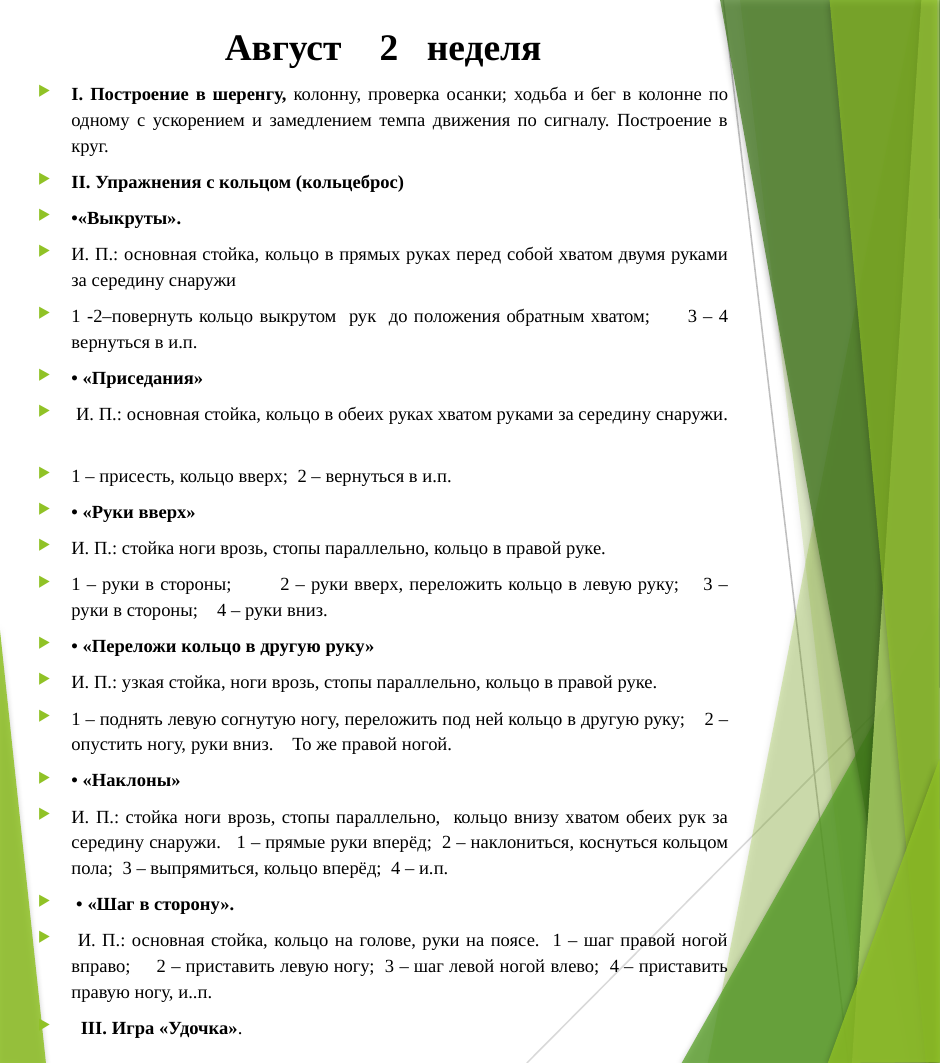

# Август    2   неделя
I. Построение в шеренгу, колонну, проверка осанки; ходьба и бег в колонне по одному с ускорением и замедлением темпа движения по сигналу. Построение в круг.
II. Упражнения с кольцом (кольцеброс)
•«Выкруты».
И. П.: основная стойка, кольцо в прямых руках перед собой хватом двумя руками за середину снаружи
1 -2–повернуть кольцо выкрутом  рук  до положения обратным хватом;      3 – 4 вернуться в и.п.
• «Приседания»
 И. П.: основная стойка, кольцо в обеих руках хватом руками за середину снаружи.
1 – присесть, кольцо вверх;  2 – вернуться в и.п.
• «Руки вверх»
И. П.: стойка ноги врозь, стопы параллельно, кольцо в правой руке.
1 – руки в стороны;        2 – руки вверх, переложить кольцо в левую руку;    3 – руки в стороны;    4 – руки вниз.
• «Переложи кольцо в другую руку»
И. П.: узкая стойка, ноги врозь, стопы параллельно, кольцо в правой руке.
1 – поднять левую согнутую ногу, переложить под ней кольцо в другую руку;    2 – опустить ногу, руки вниз.    То же правой ногой.
• «Наклоны»
И. П.: стойка ноги врозь, стопы параллельно,  кольцо внизу хватом обеих рук за середину снаружи.   1 – прямые руки вперёд;  2 – наклониться, коснуться кольцом пола;  3 – выпрямиться, кольцо вперёд;  4 – и.п.
 • «Шаг в сторону».
 И. П.: основная стойка, кольцо на голове, руки на поясе.  1 – шаг правой ногой вправо;     2 – приставить левую ногу;  3 – шаг левой ногой влево;  4 – приставить правую ногу, и..п.
  III. Игра «Удочка».